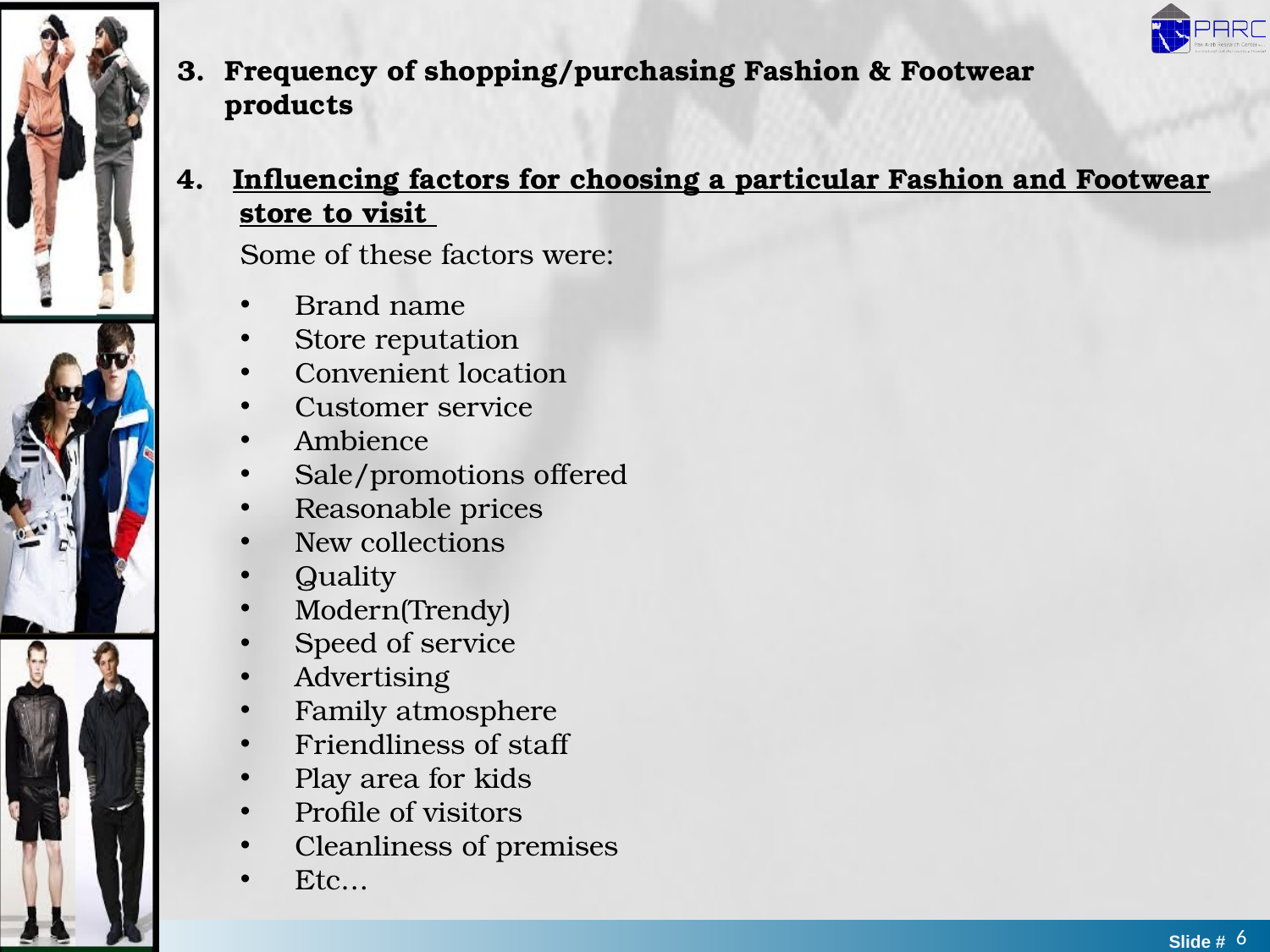

3.  Frequency of shopping/purchasing Fashion & Footwear
     products

4.   Influencing factors for choosing a particular Fashion and Footwear store to visit

Some of these factors were:

Brand name
Store reputation
Convenient location
Customer service
Ambience
Sale/promotions offered
Reasonable prices
New collections
Quality
Modern(Trendy)
Speed of service
Advertising
Family atmosphere
Friendliness of staff
Play area for kids
Profile of visitors
Cleanliness of premises
Etc…

6